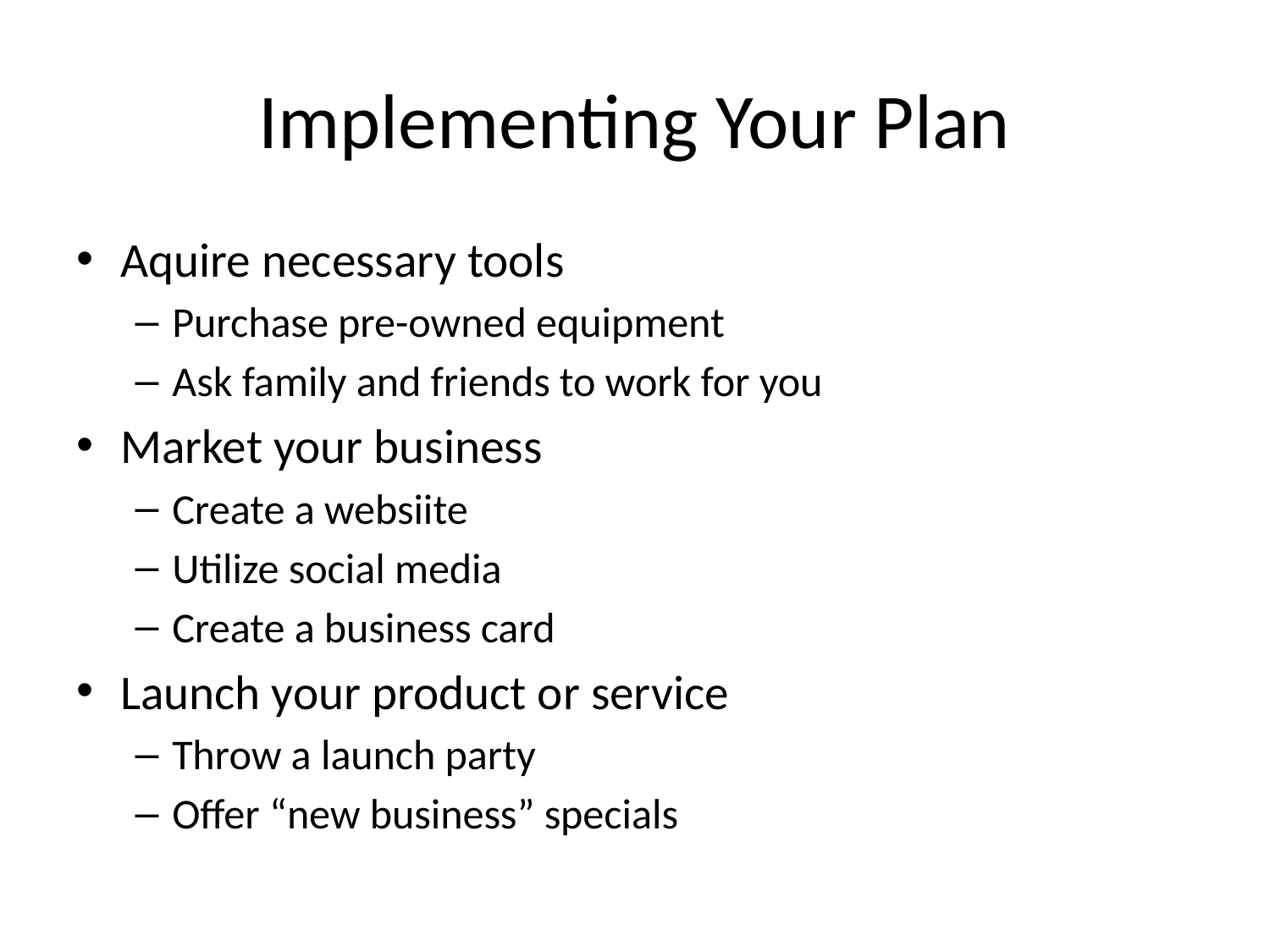

# Implementing Your Plan
Aquire necessary tools
Purchase pre-owned equipment
Ask family and friends to work for you
Market your business
Create a websiite
Utilize social media
Create a business card
Launch your product or service
Throw a launch party
Offer “new business” specials